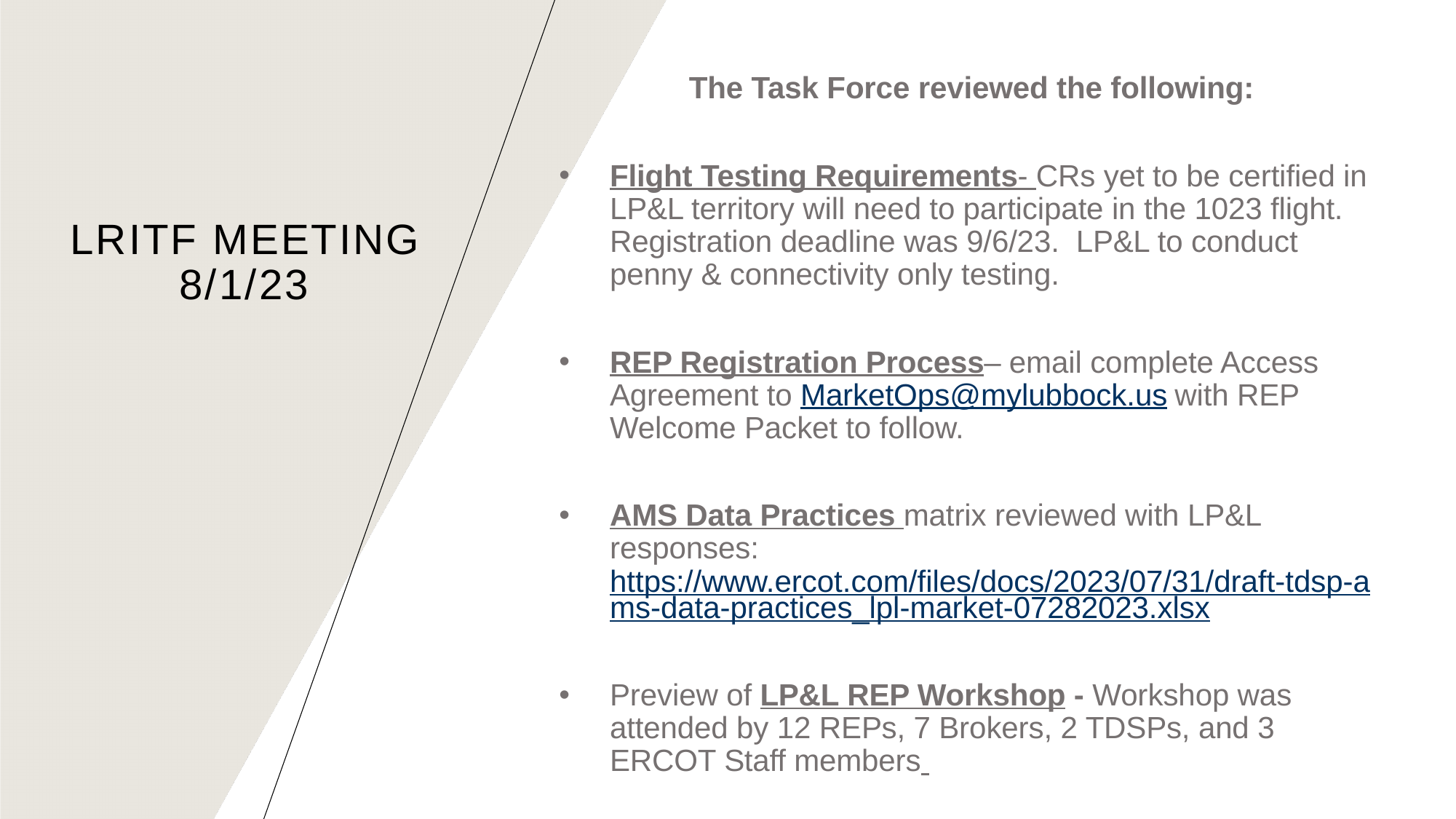

The Task Force reviewed the following:

Flight Testing Requirements- CRs yet to be certified in LP&L territory will need to participate in the 1023 flight.  Registration deadline was 9/6/23.  LP&L to conduct penny & connectivity only testing.

REP Registration Process– email complete Access Agreement to MarketOps@mylubbock.us with REP Welcome Packet to follow.

AMS Data Practices matrix reviewed with LP&L responses: https://www.ercot.com/files/docs/2023/07/31/draft-tdsp-ams-data-practices_lpl-market-07282023.xlsx

Preview of LP&L REP Workshop - Workshop was attended by 12 REPs, 7 Brokers, 2 TDSPs, and 3 ERCOT Staff members
# LRITF meeting 8/1/23